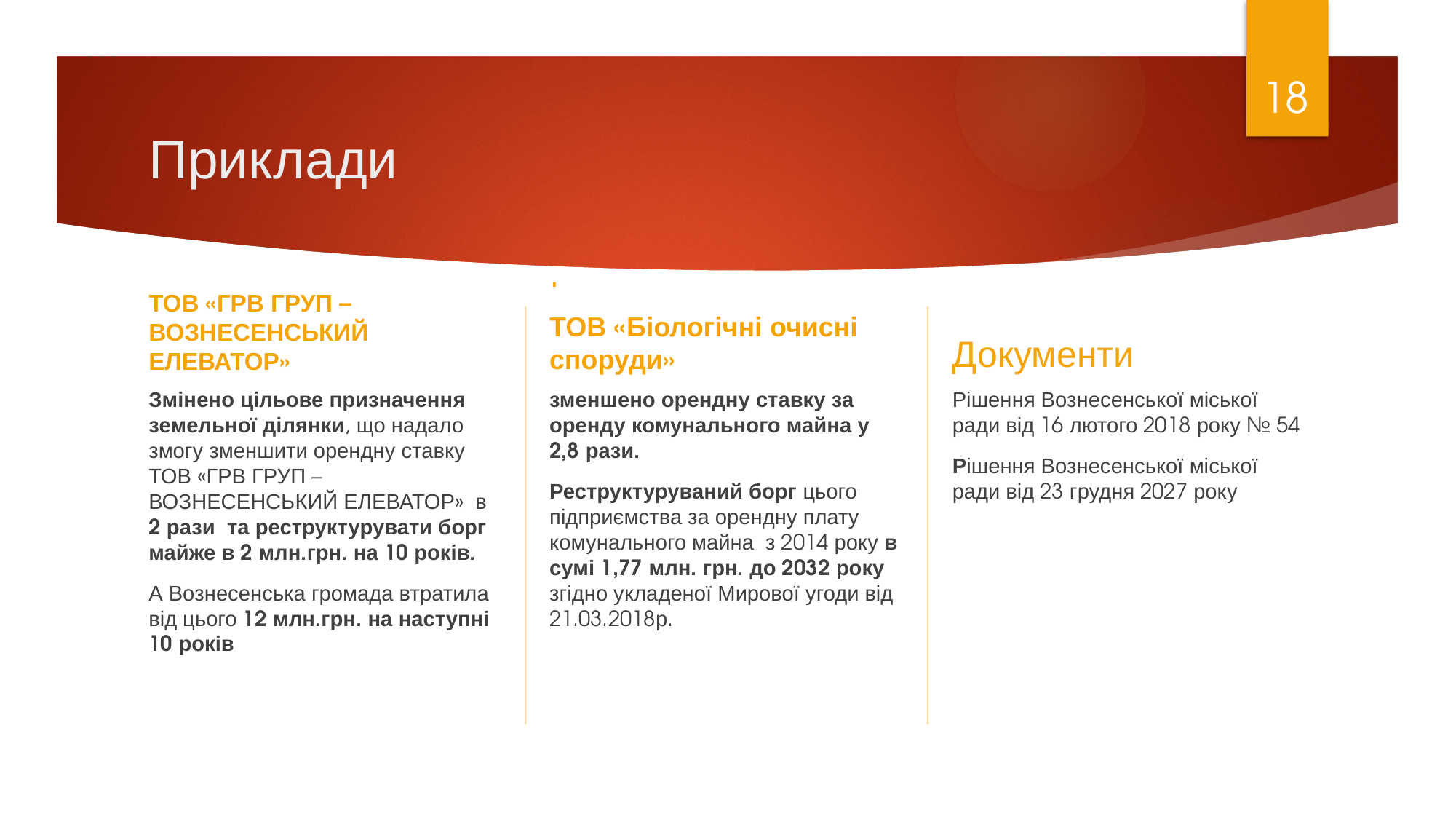

18
# Приклади
Документи
ТОВ «ГРВ ГРУП – ВОЗНЕСЕНСЬКИЙ ЕЛЕВАТОР»

.
ТОВ «Біологічні очисні споруди»
Змінено цільове призначення земельної ділянки, що надало змогу зменшити орендну ставку ТОВ «ГРВ ГРУП – ВОЗНЕСЕНСЬКИЙ ЕЛЕВАТОР»  в 2 рази  та реструктурувати борг майже в 2 млн.грн. на 10 років.
А Вознесенська громада втратила від цього 12 млн.грн. на наступні  10 років
зменшено орендну ставку за оренду комунального майна у 2,8 рази.
Реструктуруваний борг цього підприємства за орендну плату комунального майна  з 2014 року в сумі 1,77 млн. грн. до 2032 року згідно укладеної Мирової угоди від 21.03.2018р.

Рішення Вознесенської міської ради від 16 лютого 2018 року № 54
Рішення Вознесенської міської ради від 23 грудня 2027 року